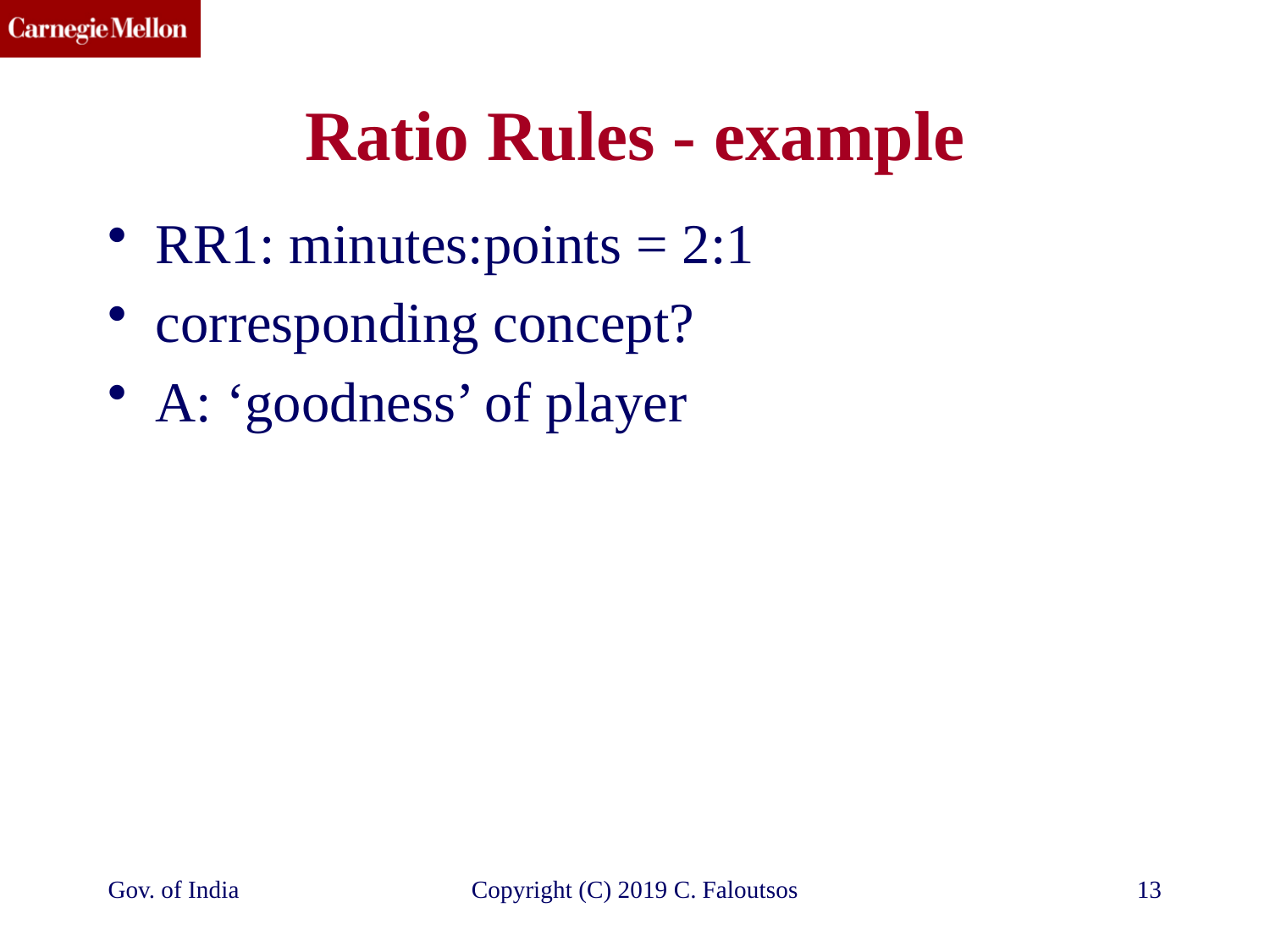

# Ratio Rules - example
RR1: minutes:points = 2:1
corresponding concept?
A: ‘goodness’ of player
Gov. of India
Copyright (C) 2019 C. Faloutsos
13